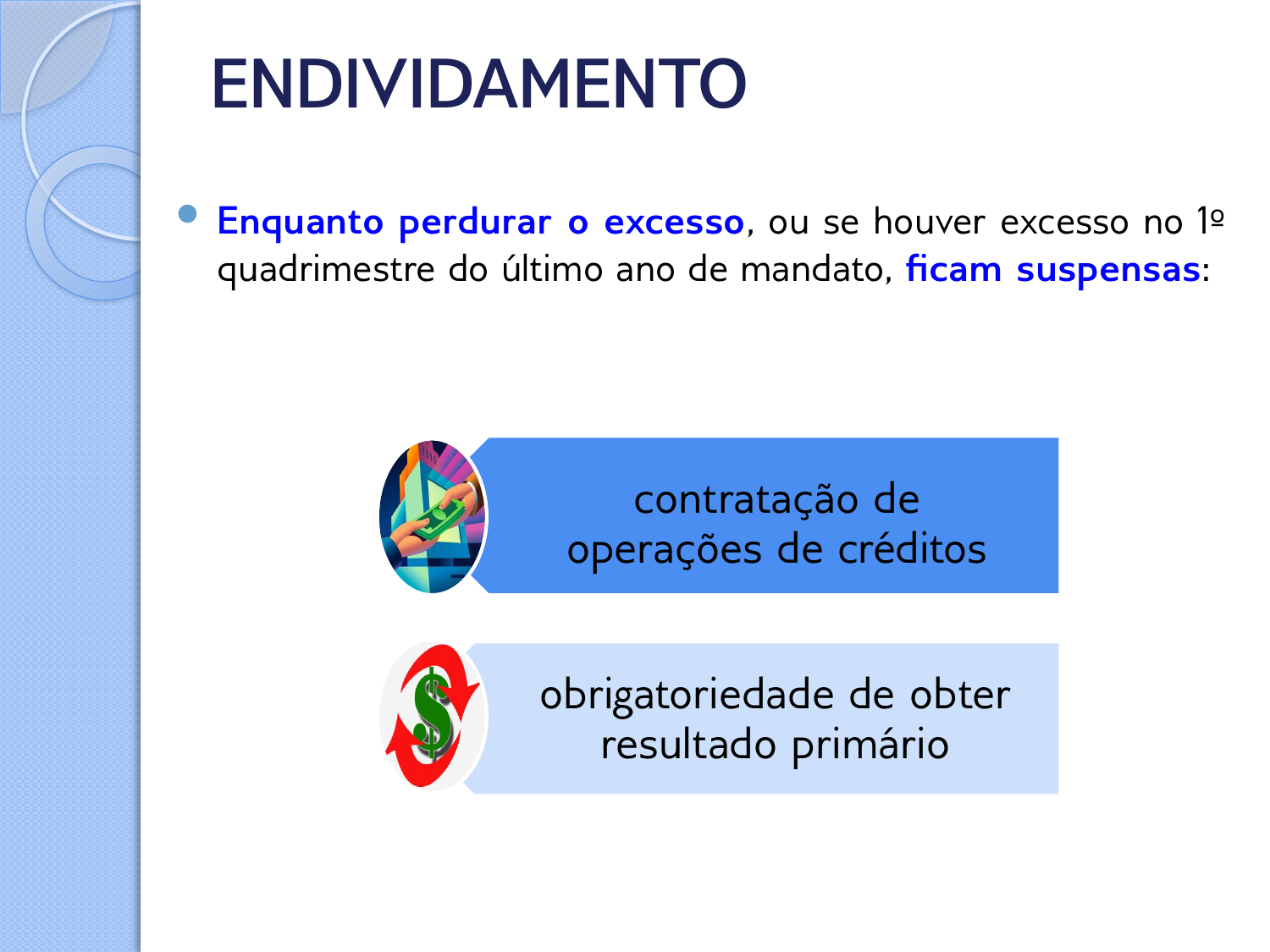

# ENDIVIDAMENTO
Enquanto perdurar o excesso, ou se houver excesso no 1º quadrimestre do último ano de mandato, ficam suspensas:

contratação de operações de créditos

obrigatoriedade de obter resultado primário